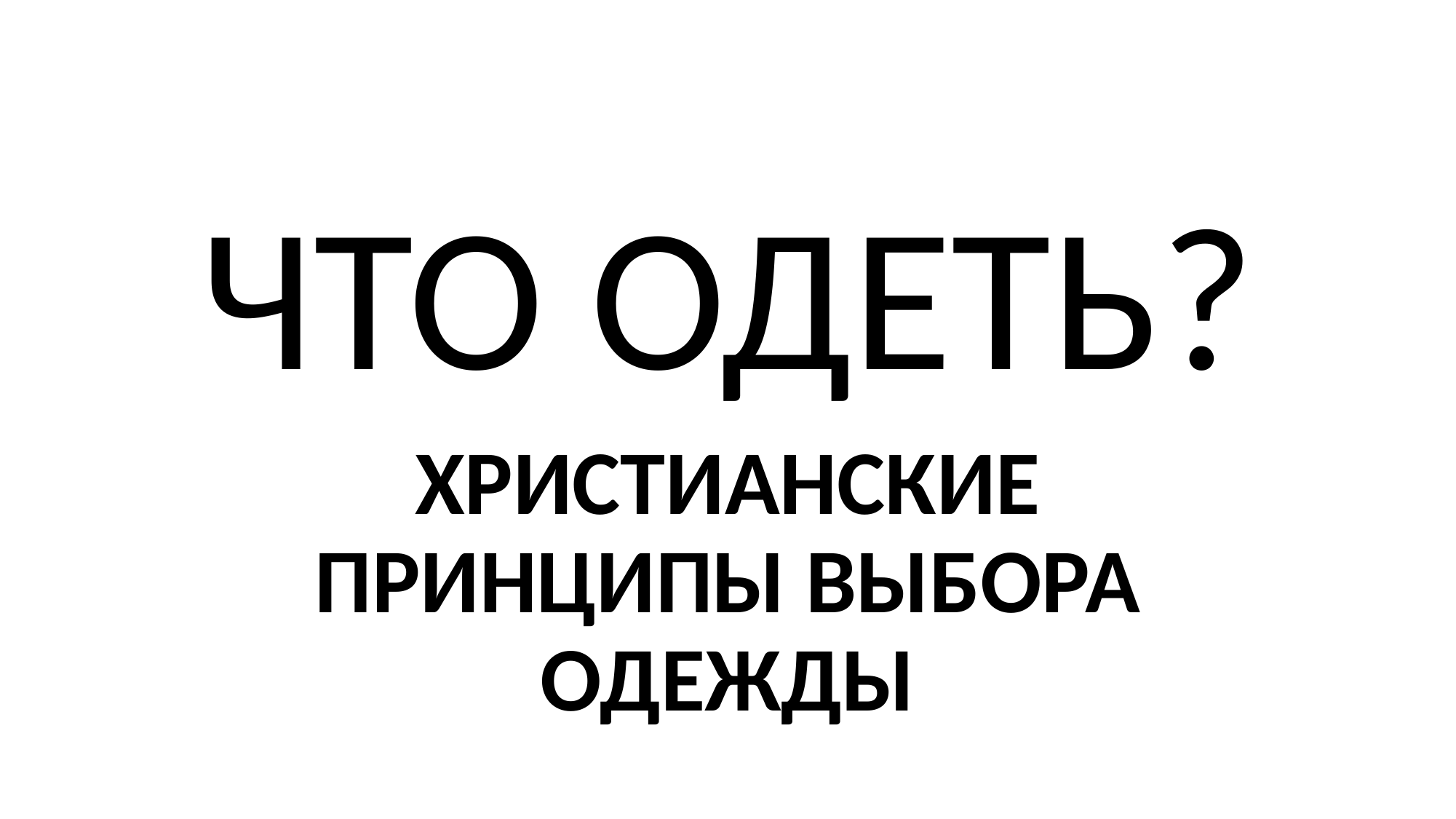

# ЧТО ОДЕТЬ?
ХРИСТИАНСКИЕ ПРИНЦИПЫ ВЫБОРА ОДЕЖДЫ